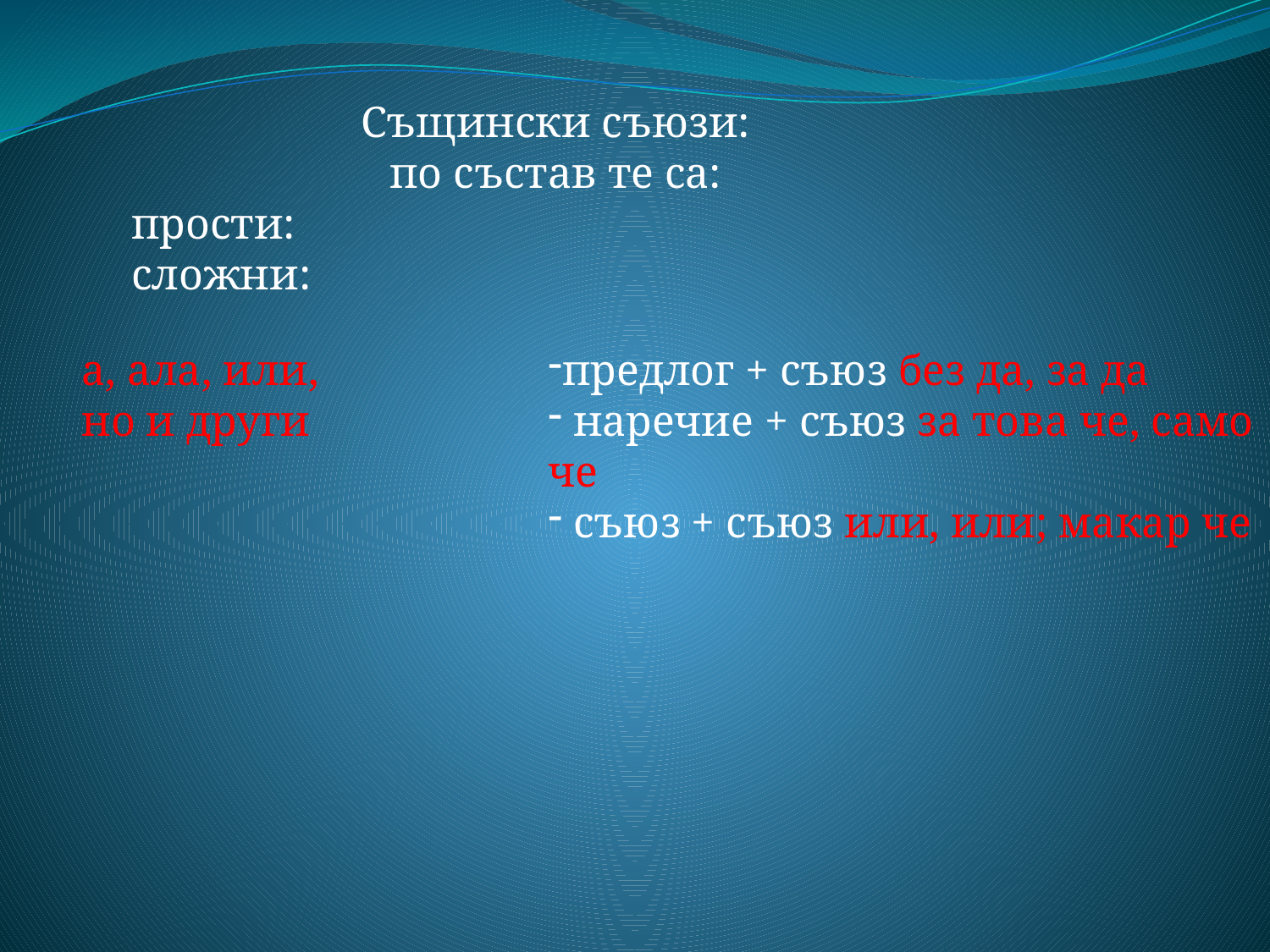

Същински съюзи:
по състав те са:
прости:                                                  сложни:
а, ала, или, но и други
предлог + съюз без да, за да
 наречие + съюз за това че, само че
 съюз + съюз или, или; макар че